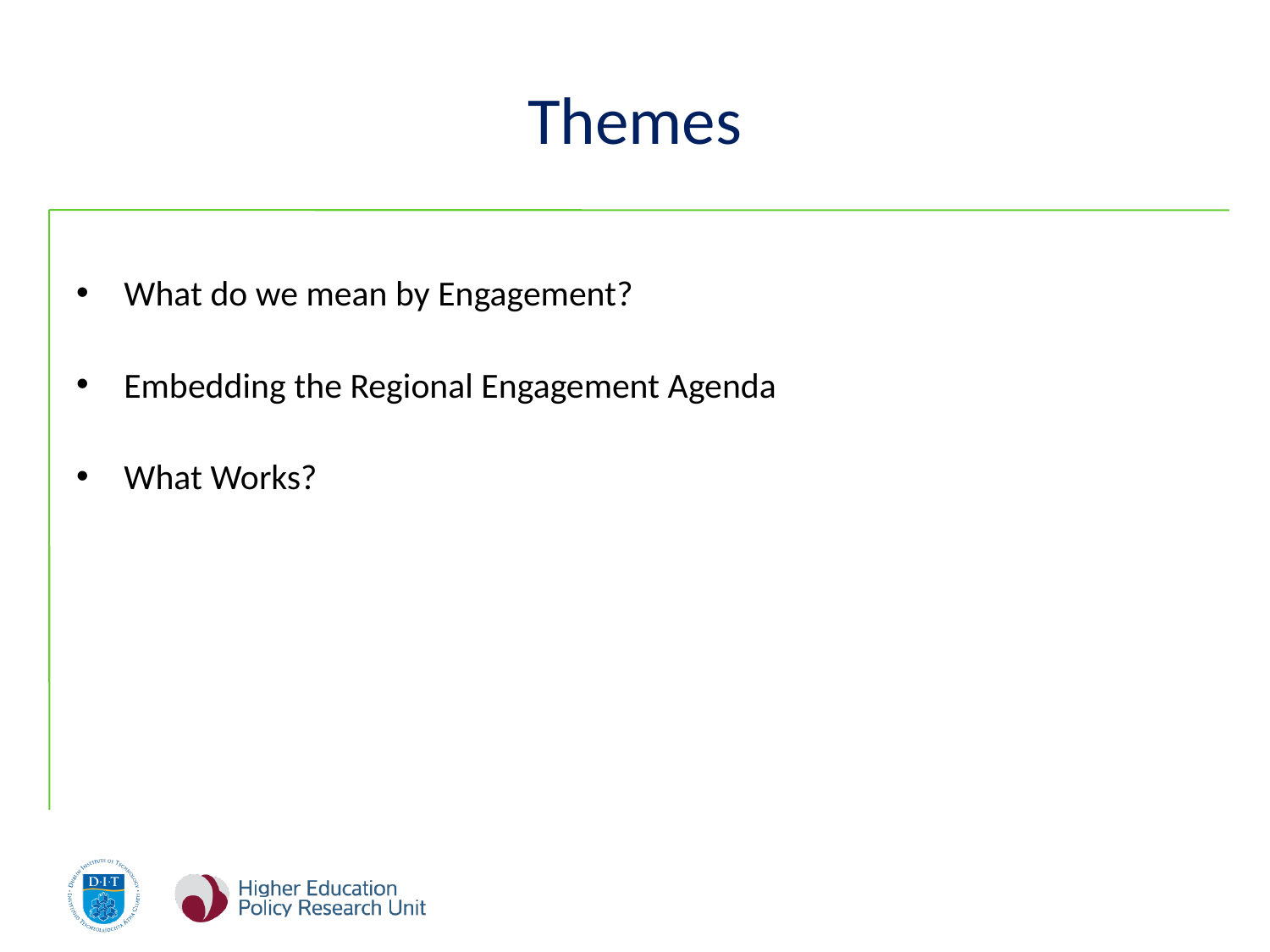

# Themes
What do we mean by Engagement?
Embedding the Regional Engagement Agenda
What Works?